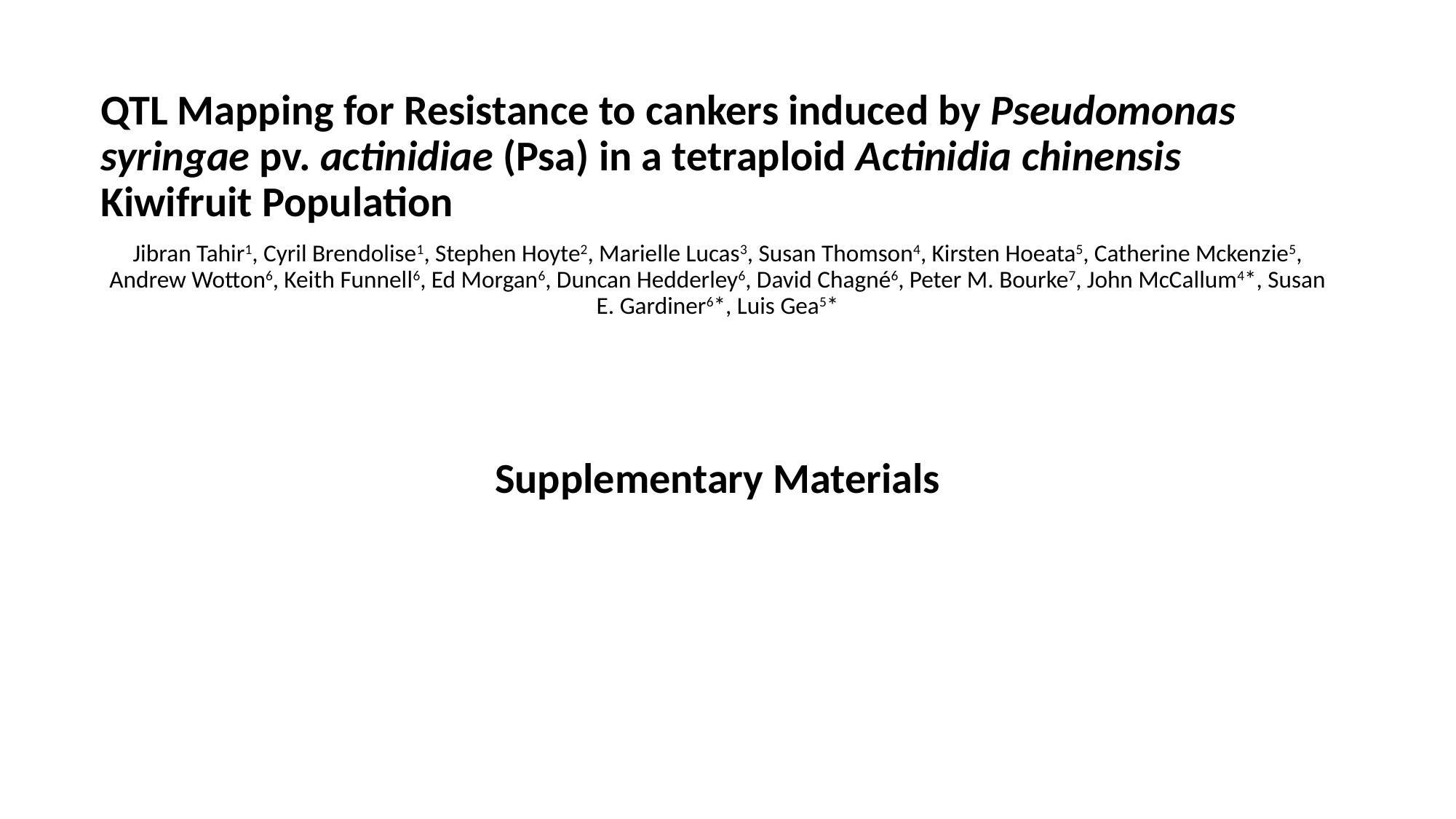

QTL Mapping for Resistance to cankers induced by Pseudomonas syringae pv. actinidiae (Psa) in a tetraploid Actinidia chinensis Kiwifruit Population
Jibran Tahir1, Cyril Brendolise1, Stephen Hoyte2, Marielle Lucas3, Susan Thomson4, Kirsten Hoeata5, Catherine Mckenzie5, Andrew Wotton6, Keith Funnell6, Ed Morgan6, Duncan Hedderley6, David Chagné6, Peter M. Bourke7, John McCallum4*, Susan E. Gardiner6*, Luis Gea5*

Supplementary Materials